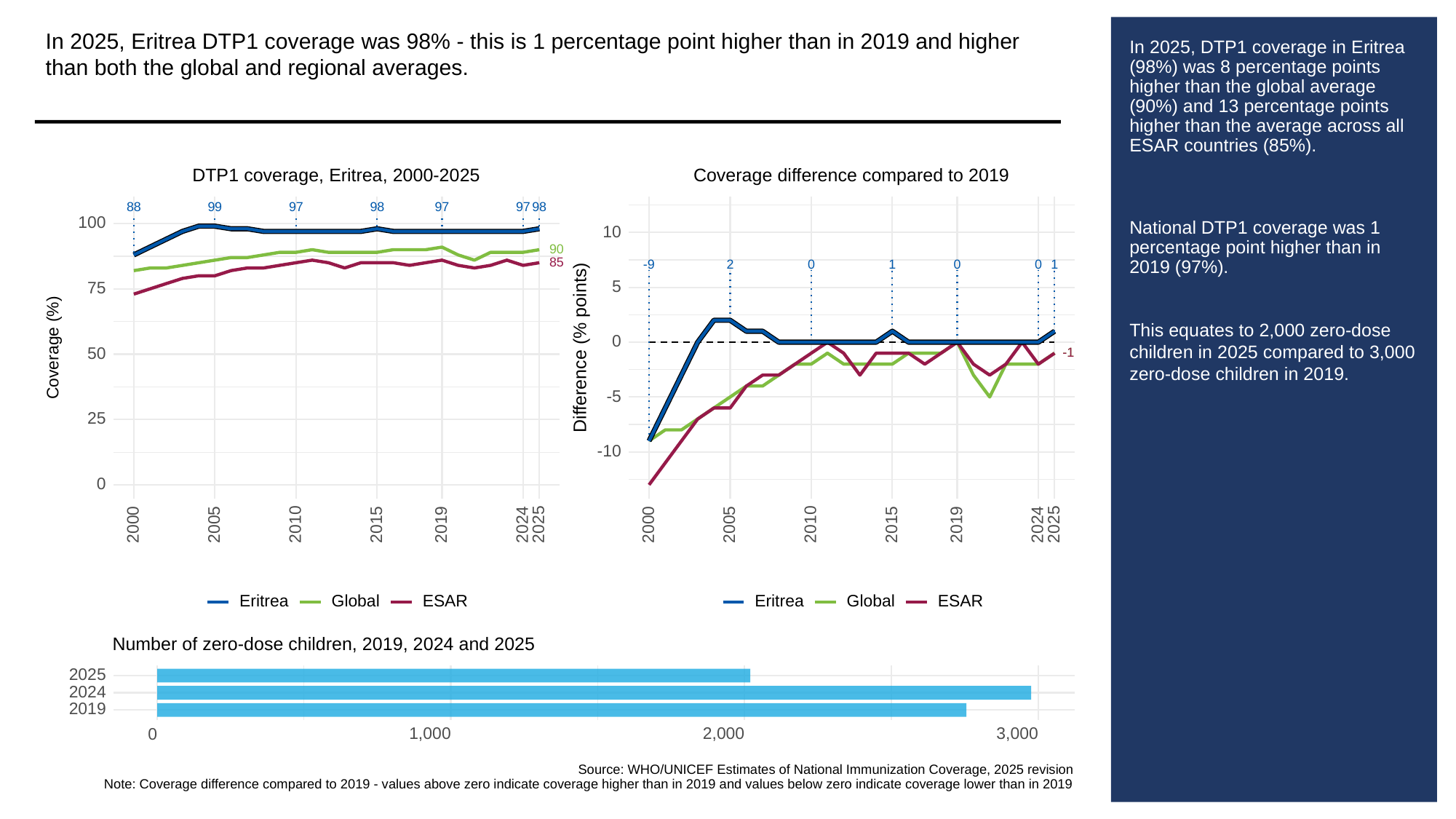

In 2025, Eritrea DTP1 coverage was 98% - this is 1 percentage point higher than in 2019 and higher than both the global and regional averages.
# In 2025, DTP1 coverage in Eritrea (98%) was 8 percentage points higher than the global average (90%) and 13 percentage points higher than the average across all ESAR countries (85%).

National DTP1 coverage was 1 percentage point higher than in 2019 (97%).

This equates to 2,000 zero-dose children in 2025 compared to 3,000 zero-dose children in 2019.

Coverage difference compared to 2019
DTP1 coverage, Eritrea, 2000-2025

88
99
97
98
97
97
98

100

10

90

85

-9
0
0
0
2
1
1

5
75

0
Difference (% points)
Coverage (%)

50
-1
-1

-5

25

-10

0

2000
2005
2010
2015
2019
2024
2025
2000
2005
2010
2015
2019
2024
2025
Global
ESAR
Global
ESAR
Eritrea
Eritrea

Number of zero-dose children, 2019, 2024 and 2025

2025

2024

2019

1,000
2,000
3,000
0
Source: WHO/UNICEF Estimates of National Immunization Coverage, 2025 revision
Note: Coverage difference compared to 2019 - values above zero indicate coverage higher than in 2019 and values below zero indicate coverage lower than in 2019